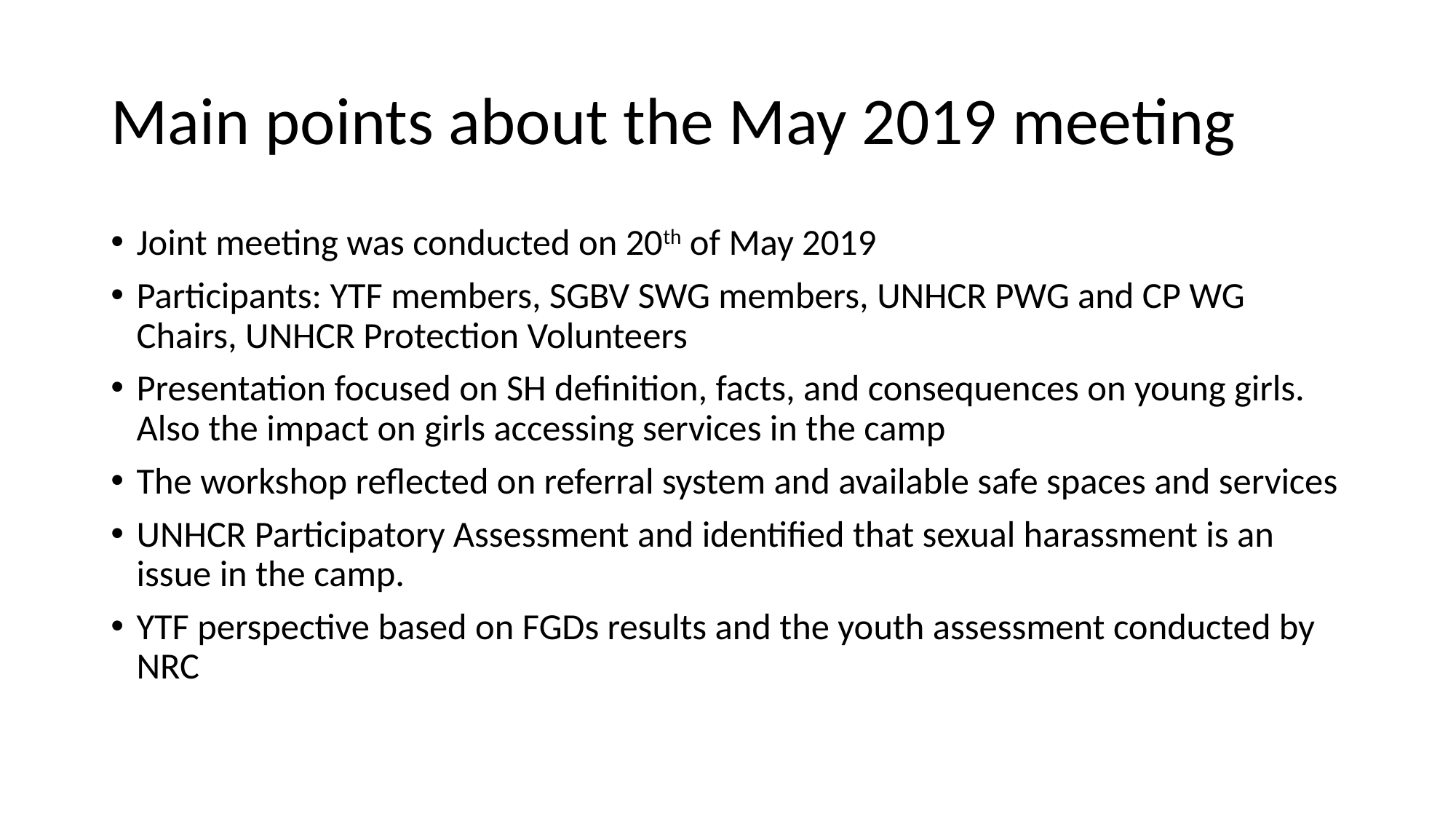

# Main points about the May 2019 meeting
Joint meeting was conducted on 20th of May 2019
Participants: YTF members, SGBV SWG members, UNHCR PWG and CP WG Chairs, UNHCR Protection Volunteers
Presentation focused on SH definition, facts, and consequences on young girls. Also the impact on girls accessing services in the camp
The workshop reflected on referral system and available safe spaces and services
UNHCR Participatory Assessment and identified that sexual harassment is an issue in the camp.
YTF perspective based on FGDs results and the youth assessment conducted by NRC